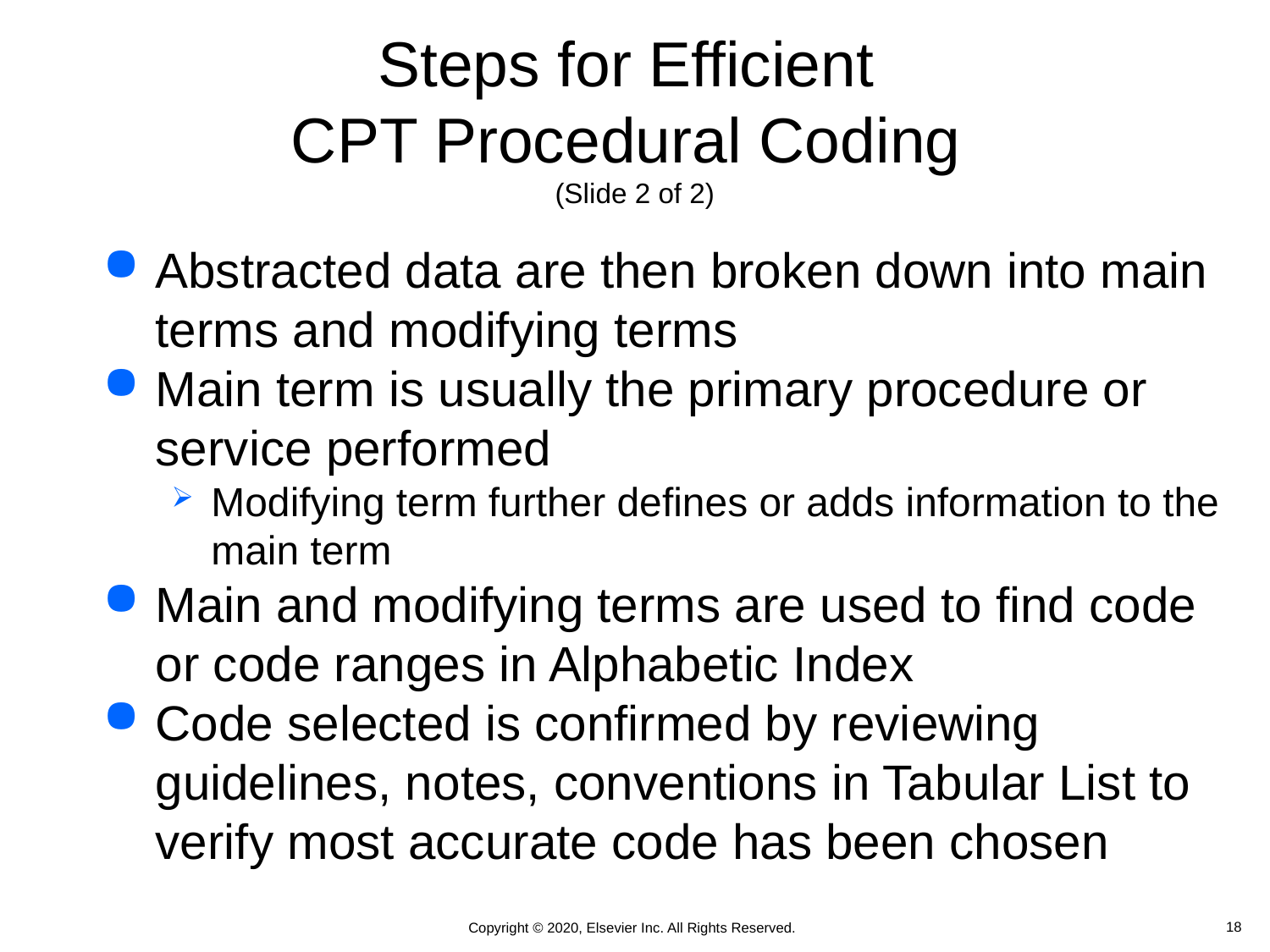

# Steps for Efficient CPT Procedural Coding (Slide 2 of 2)
Abstracted data are then broken down into main terms and modifying terms
Main term is usually the primary procedure or service performed
Modifying term further defines or adds information to the main term
Main and modifying terms are used to find code or code ranges in Alphabetic Index
Code selected is confirmed by reviewing guidelines, notes, conventions in Tabular List to verify most accurate code has been chosen
 18